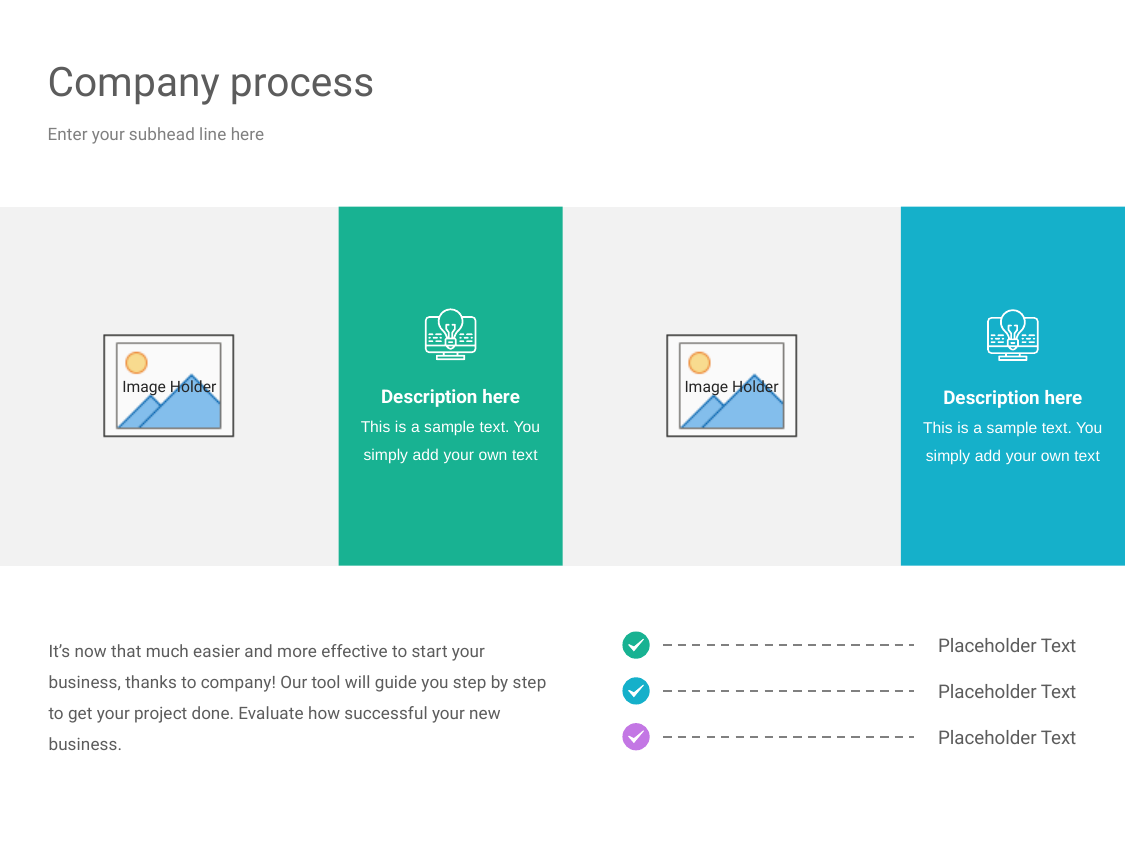

# Company process
Enter your subhead line here

Description here
This is a sample text. You simply add your own text
Description here
This is a sample text. You simply add your own text
It’s now that much easier and more effective to start your business, thanks to company! Our tool will guide you step by step to get your project done. Evaluate how successful your new business.

Placeholder Text

Placeholder Text

Placeholder Text